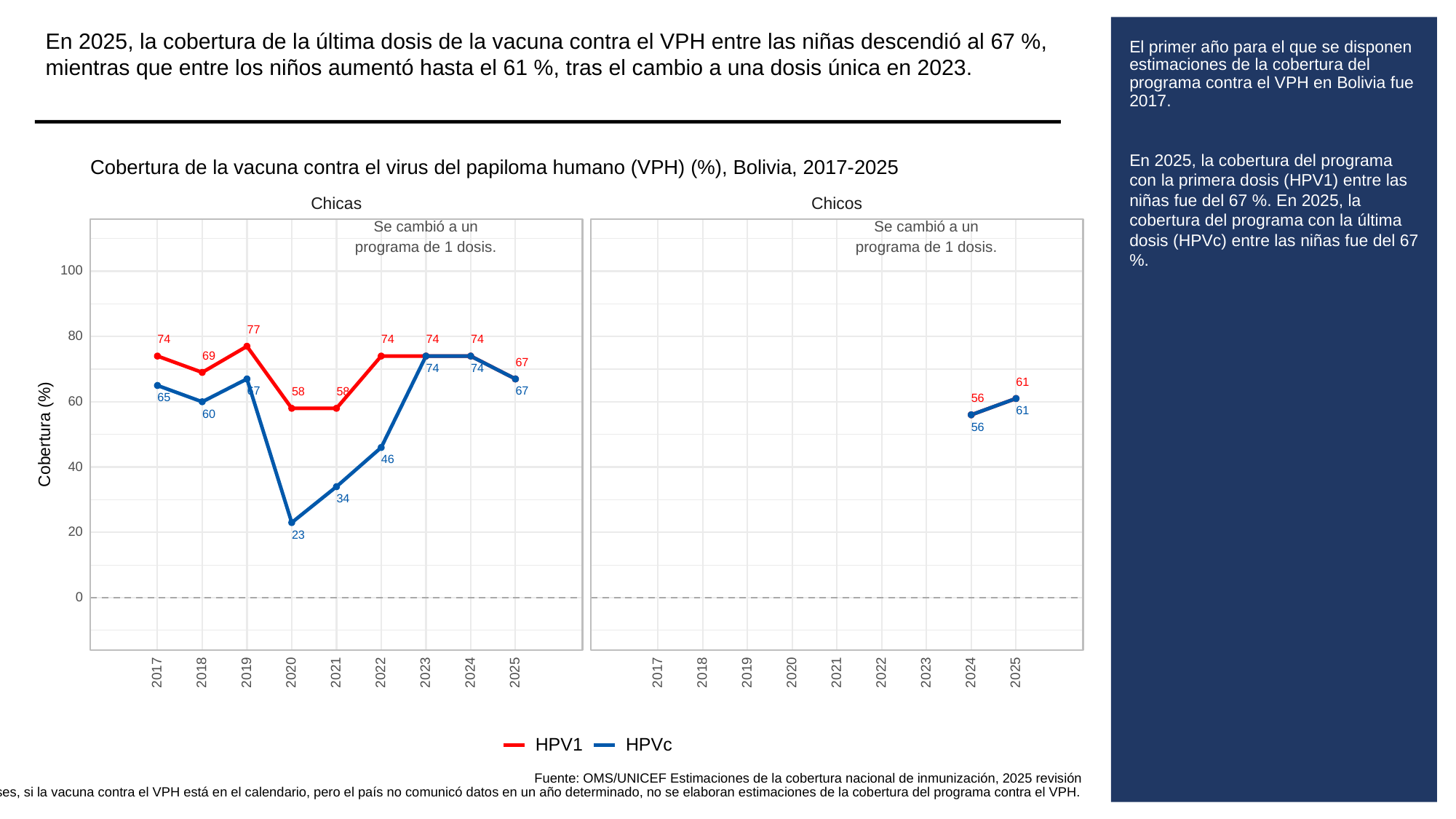

En 2025, la cobertura de la última dosis de la vacuna contra el VPH entre las niñas descendió al 67 %, mientras que entre los niños aumentó hasta el 61 %, tras el cambio a una dosis única en 2023.
# El primer año para el que se disponen estimaciones de la cobertura del programa contra el VPH en Bolivia fue 2017.

En 2025, la cobertura del programa con la primera dosis (HPV1) entre las niñas fue del 67 %. En 2025, la cobertura del programa con la última dosis (HPVc) entre las niñas fue del 67 %.

Cobertura de la vacuna contra el virus del papiloma humano (VPH) (%), Bolivia, 2017-2025
Chicas
Chicos

Se cambió a un
Se cambió a un

programa de 1 dosis.
programa de 1 dosis.
100

77
80
74
74
74
74

69

67
74
74

61

67
67
58
58
65
56

60

61
60

56
Cobertura (%)

46
40

34

20
23

0

2023
2023
2017
2018
2019
2020
2021
2022
2024
2025
2017
2018
2019
2020
2021
2022
2024
2025
HPVc
HPV1

Fuente: OMS/UNICEF Estimaciones de la cobertura nacional de inmunización, 2025 revisión
Para algunos países, si la vacuna contra el VPH está en el calendario, pero el país no comunicó datos en un año determinado, no se elaboran estimaciones de la cobertura del programa contra el VPH.